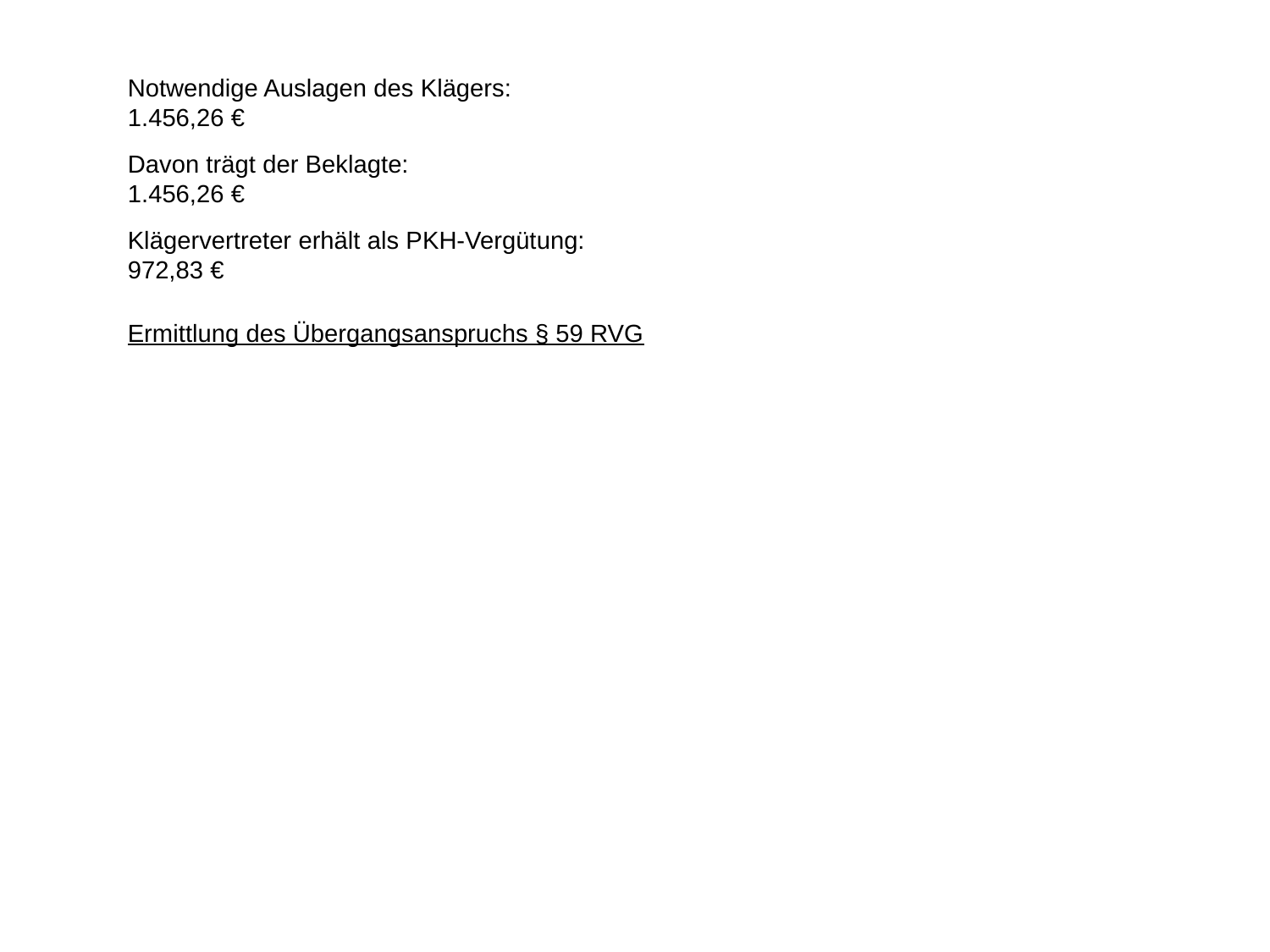

Notwendige Auslagen des Klägers:					1.456,26 €

Davon trägt der Beklagte:						1.456,26 €

Klägervertreter erhält als PKH-Vergütung:					   972,83 €

Ermittlung des Übergangsanspruchs § 59 RVG